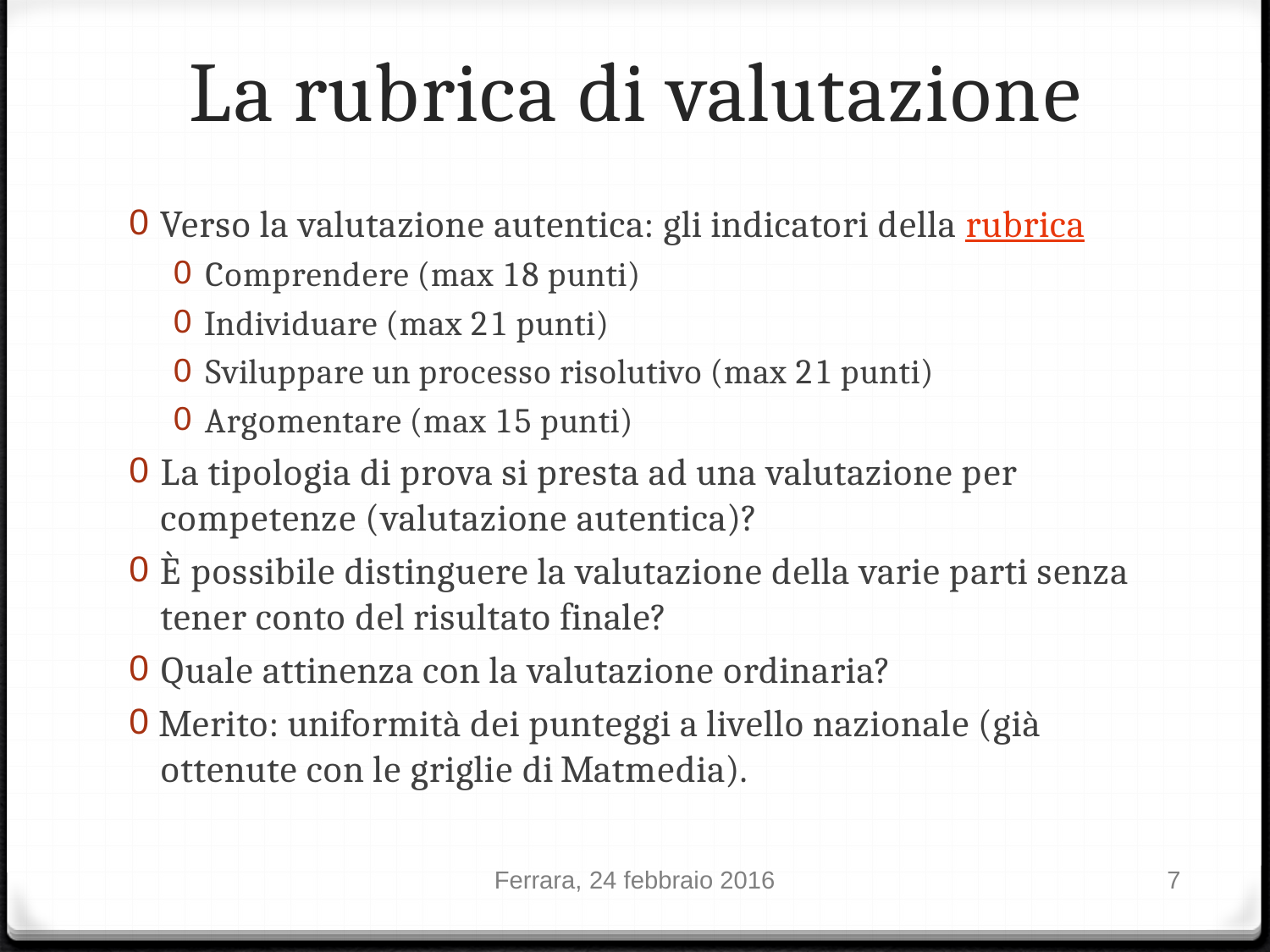

# La rubrica di valutazione
Verso la valutazione autentica: gli indicatori della rubrica
Comprendere (max 18 punti)
Individuare (max 21 punti)
Sviluppare un processo risolutivo (max 21 punti)
Argomentare (max 15 punti)
La tipologia di prova si presta ad una valutazione per competenze (valutazione autentica)?
È possibile distinguere la valutazione della varie parti senza tener conto del risultato finale?
Quale attinenza con la valutazione ordinaria?
Merito: uniformità dei punteggi a livello nazionale (già ottenute con le griglie di Matmedia).
Ferrara, 24 febbraio 2016
7